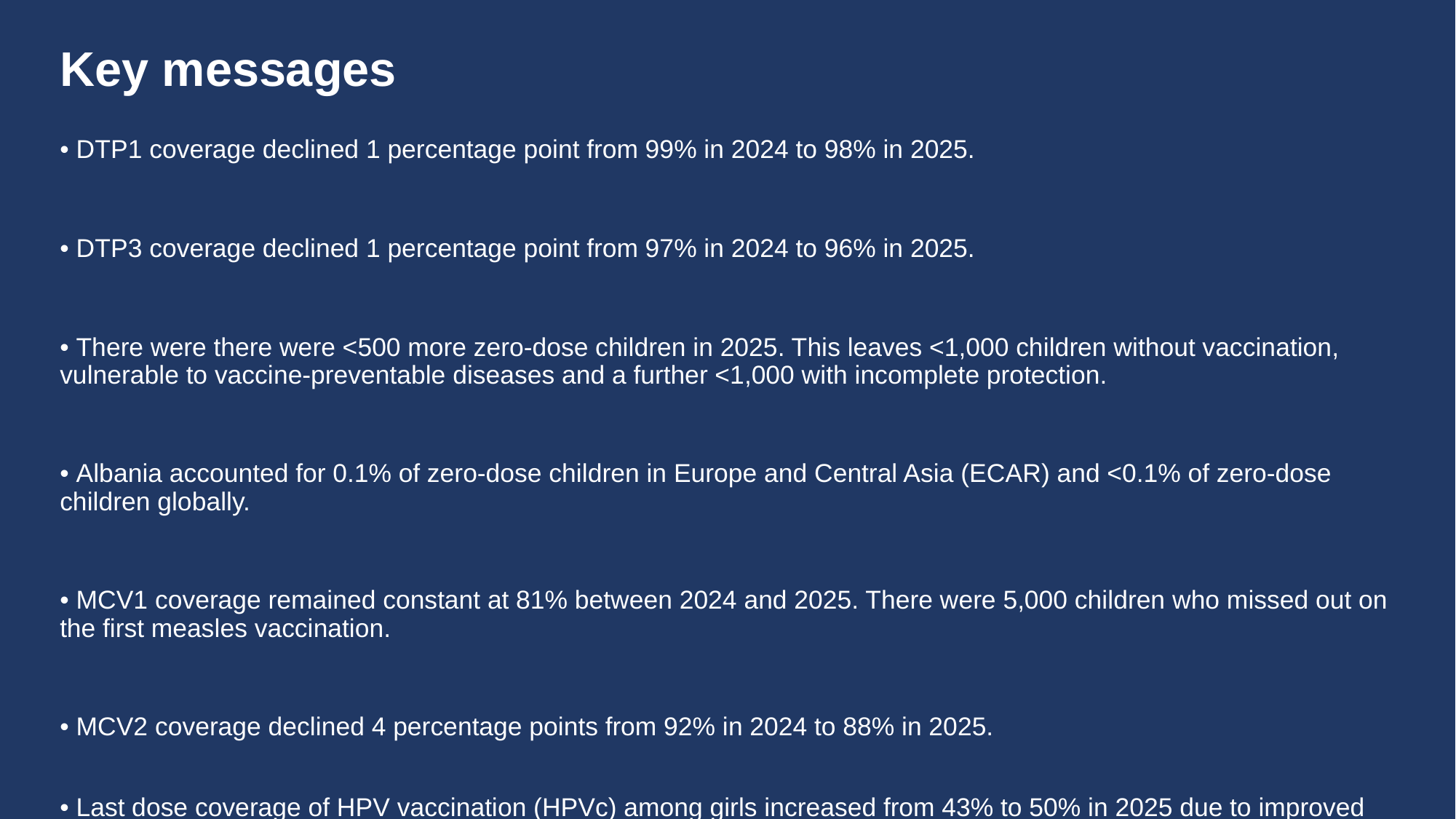

# Key messages
• DTP1 coverage declined 1 percentage point from 99% in 2024 to 98% in 2025.

• DTP3 coverage declined 1 percentage point from 97% in 2024 to 96% in 2025.

• There were there were <500 more zero-dose children in 2025. This leaves <1,000 children without vaccination, vulnerable to vaccine-preventable diseases and a further <1,000 with incomplete protection.

• Albania accounted for 0.1% of zero-dose children in Europe and Central Asia (ECAR) and <0.1% of zero-dose children globally.

• MCV1 coverage remained constant at 81% between 2024 and 2025. There were 5,000 children who missed out on the first measles vaccination.

• MCV2 coverage declined 4 percentage points from 92% in 2024 to 88% in 2025.

• Last dose coverage of HPV vaccination (HPVc) among girls increased from 43% to 50% in 2025 due to improved programme performance.